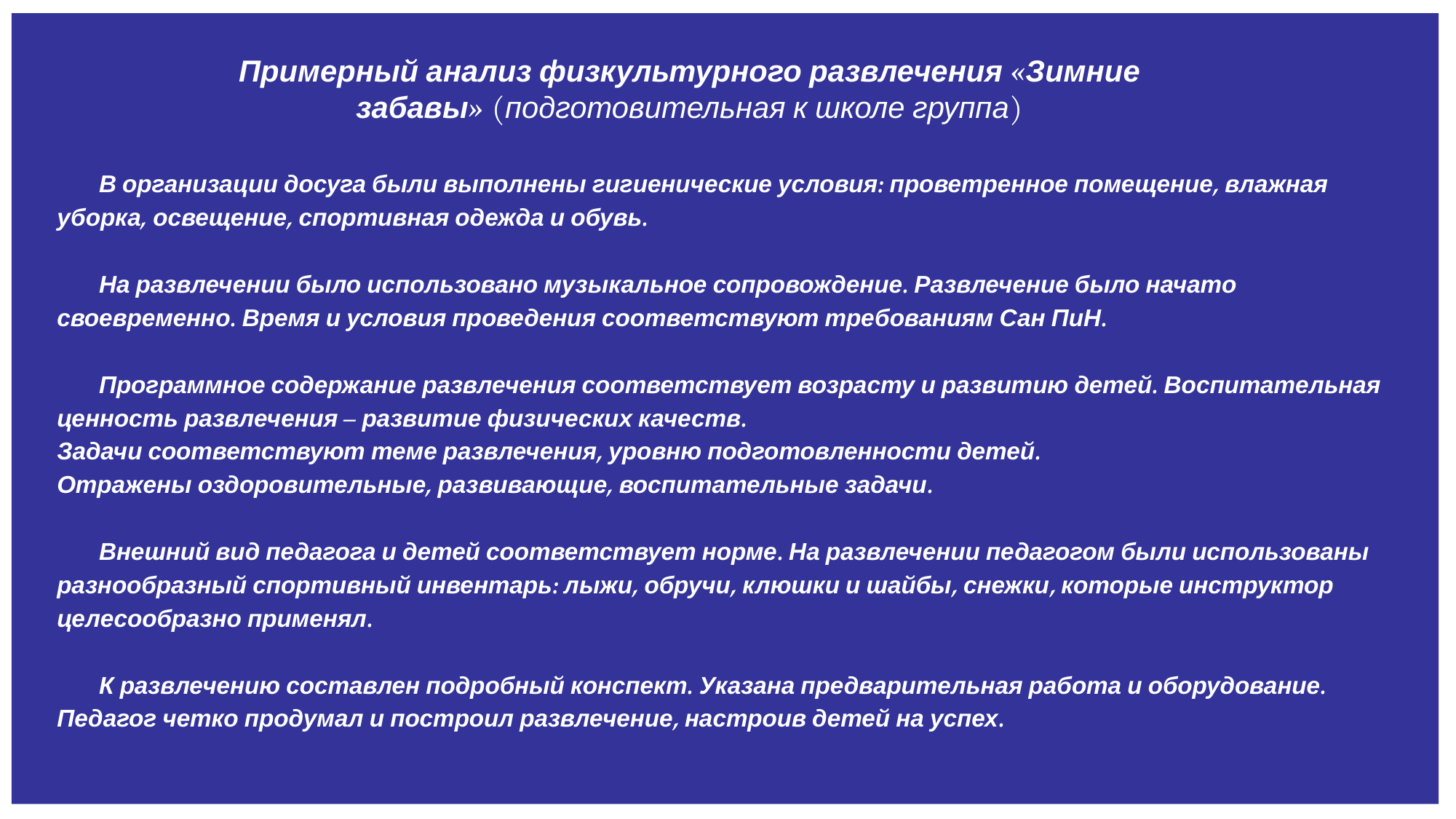

Примерный анализ физкультурного развлечения «Зимние забавы» (подготовительная к школе группа)
       В организации досуга были выполнены гигиенические условия: проветренное помещение, влажная уборка, освещение, спортивная одежда и обувь.

       На развлечении было использовано музыкальное сопровождение. Развлечение было начато своевременно. Время и условия проведения соответствуют требованиям Сан ПиН.

       Программное содержание развлечения соответствует возрасту и развитию детей. Воспитательная ценность развлечения – развитие физических качеств.
Задачи соответствуют теме развлечения, уровню подготовленности детей.
Отражены оздоровительные, развивающие, воспитательные задачи.

       Внешний вид педагога и детей соответствует норме. На развлечении педагогом были использованы разнообразный спортивный инвентарь: лыжи, обручи, клюшки и шайбы, снежки, которые инструктор целесообразно применял.

       К развлечению составлен подробный конспект. Указана предварительная работа и оборудование. Педагог четко продумал и построил развлечение, настроив детей на успех.